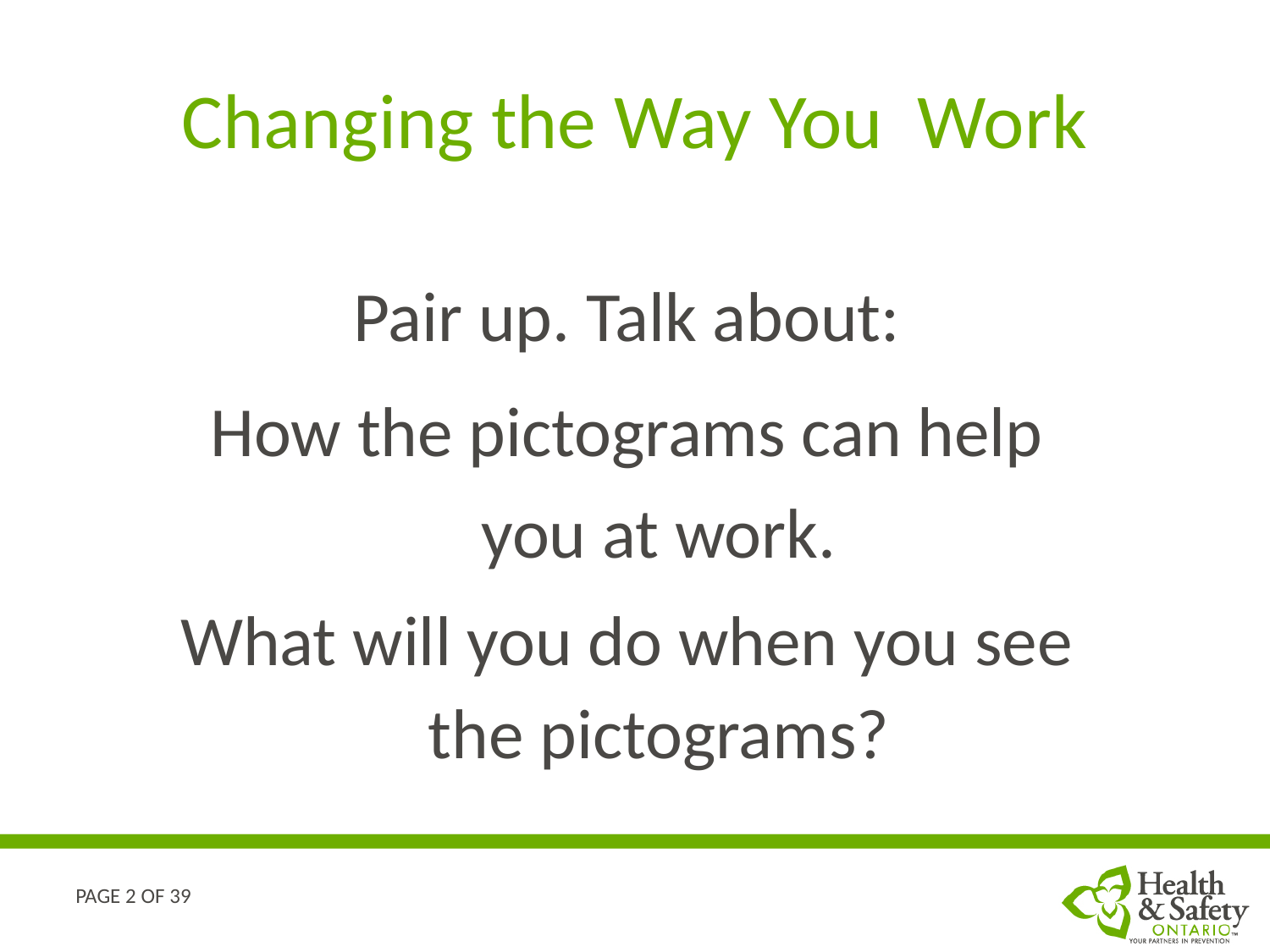

# Changing the Way You  Work
Pair up. Talk about:
How the pictograms can help
you at work.
What will you do when you see
the pictograms?